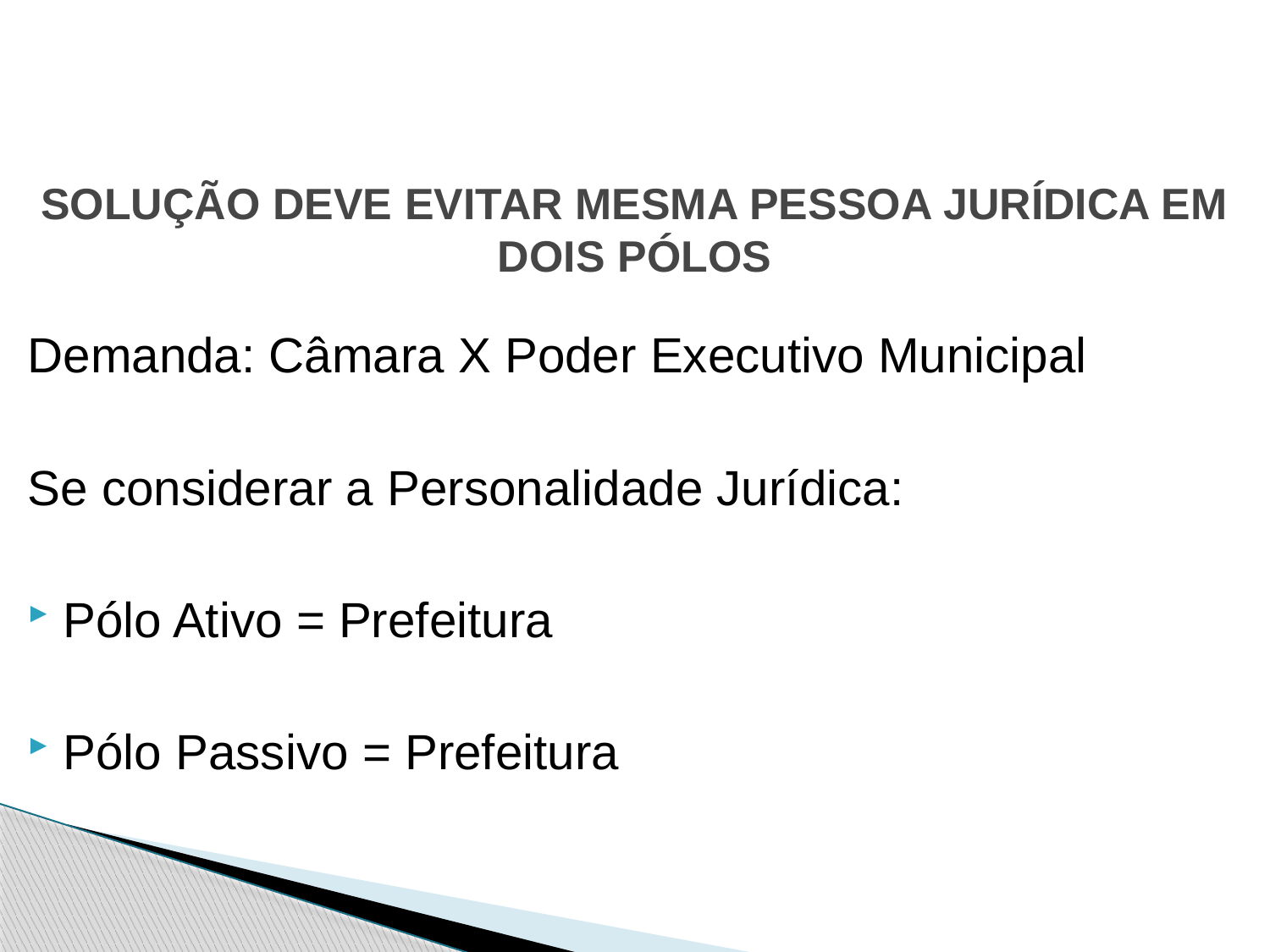

# SOLUÇÃO DEVE EVITAR MESMA PESSOA JURÍDICA EM DOIS PÓLOS
Demanda: Câmara X Poder Executivo Municipal

Se considerar a Personalidade Jurídica:

Pólo Ativo = Prefeitura

Pólo Passivo = Prefeitura